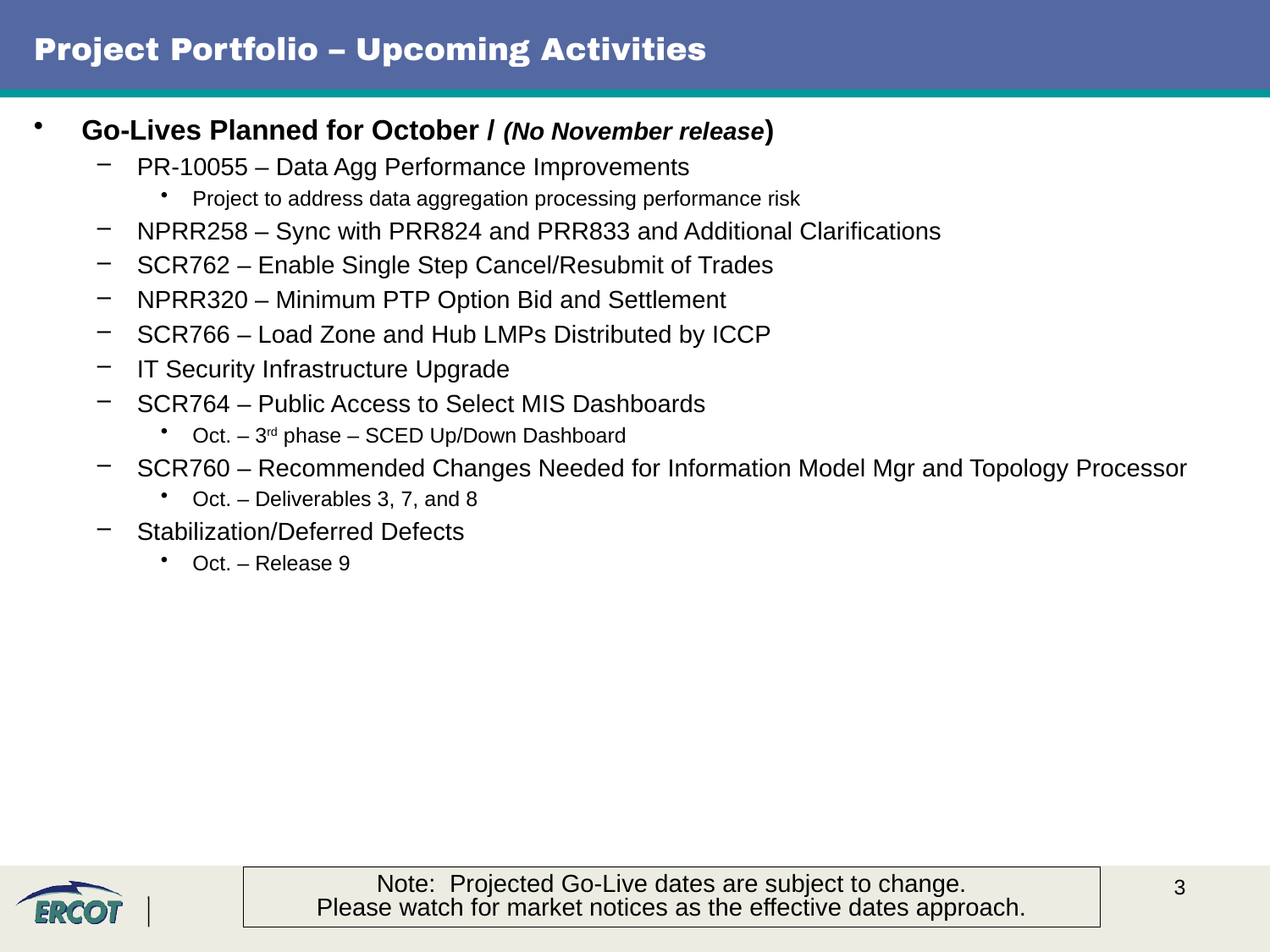

# Project Portfolio – Upcoming Activities
Go-Lives Planned for October / (No November release)
PR-10055 – Data Agg Performance Improvements
Project to address data aggregation processing performance risk
NPRR258 – Sync with PRR824 and PRR833 and Additional Clarifications
SCR762 – Enable Single Step Cancel/Resubmit of Trades
NPRR320 – Minimum PTP Option Bid and Settlement
SCR766 – Load Zone and Hub LMPs Distributed by ICCP
IT Security Infrastructure Upgrade
SCR764 – Public Access to Select MIS Dashboards
Oct. – 3rd phase – SCED Up/Down Dashboard
SCR760 – Recommended Changes Needed for Information Model Mgr and Topology Processor
Oct. – Deliverables 3, 7, and 8
Stabilization/Deferred Defects
Oct. – Release 9

Note:  Projected Go-Live dates are subject to change.
Please watch for market notices as the effective dates approach.